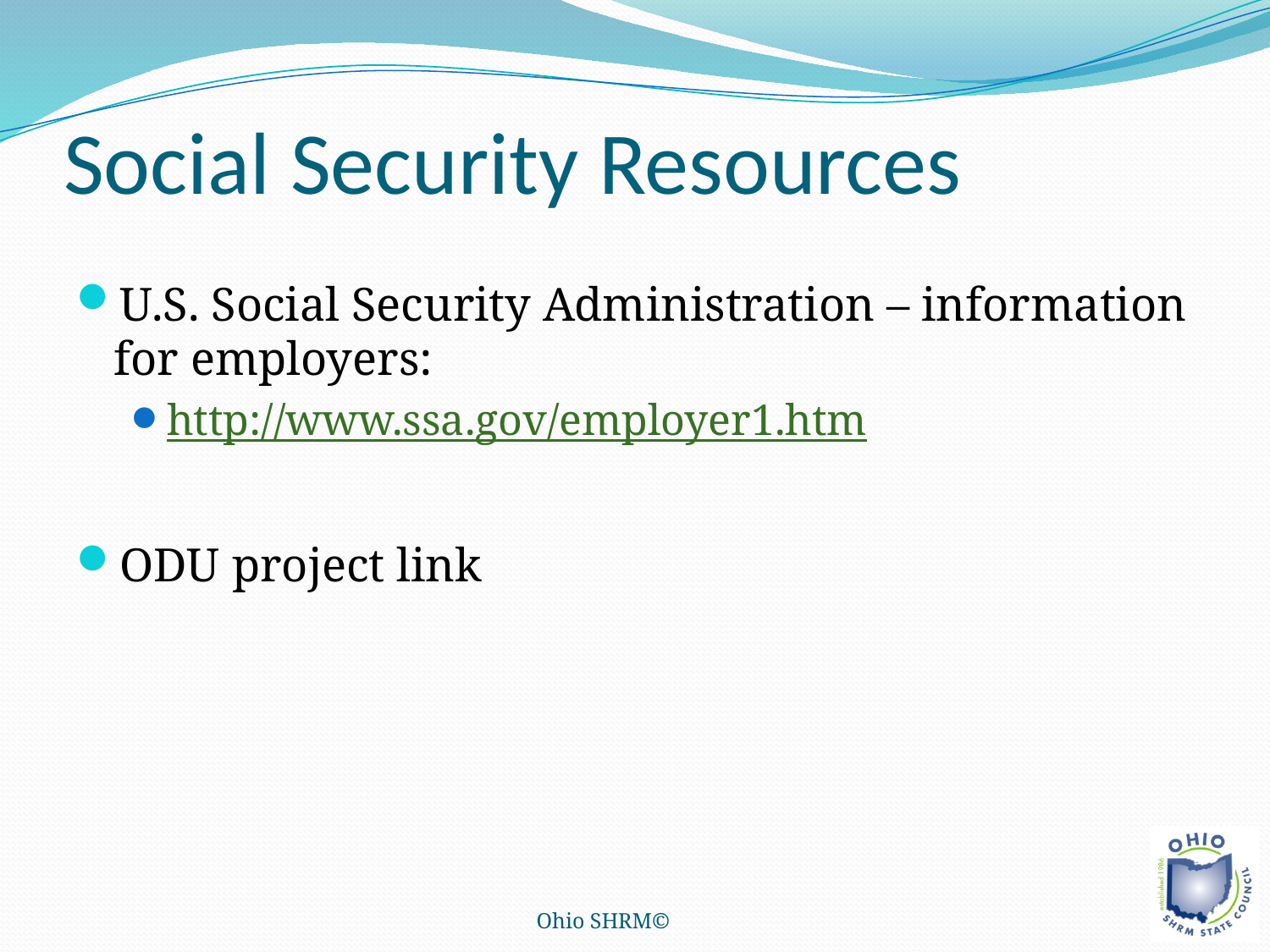

# Social Security Resources
U.S. Social Security Administration – information for employers:
http://www.ssa.gov/employer1.htm

ODU project link

Ohio SHRM©